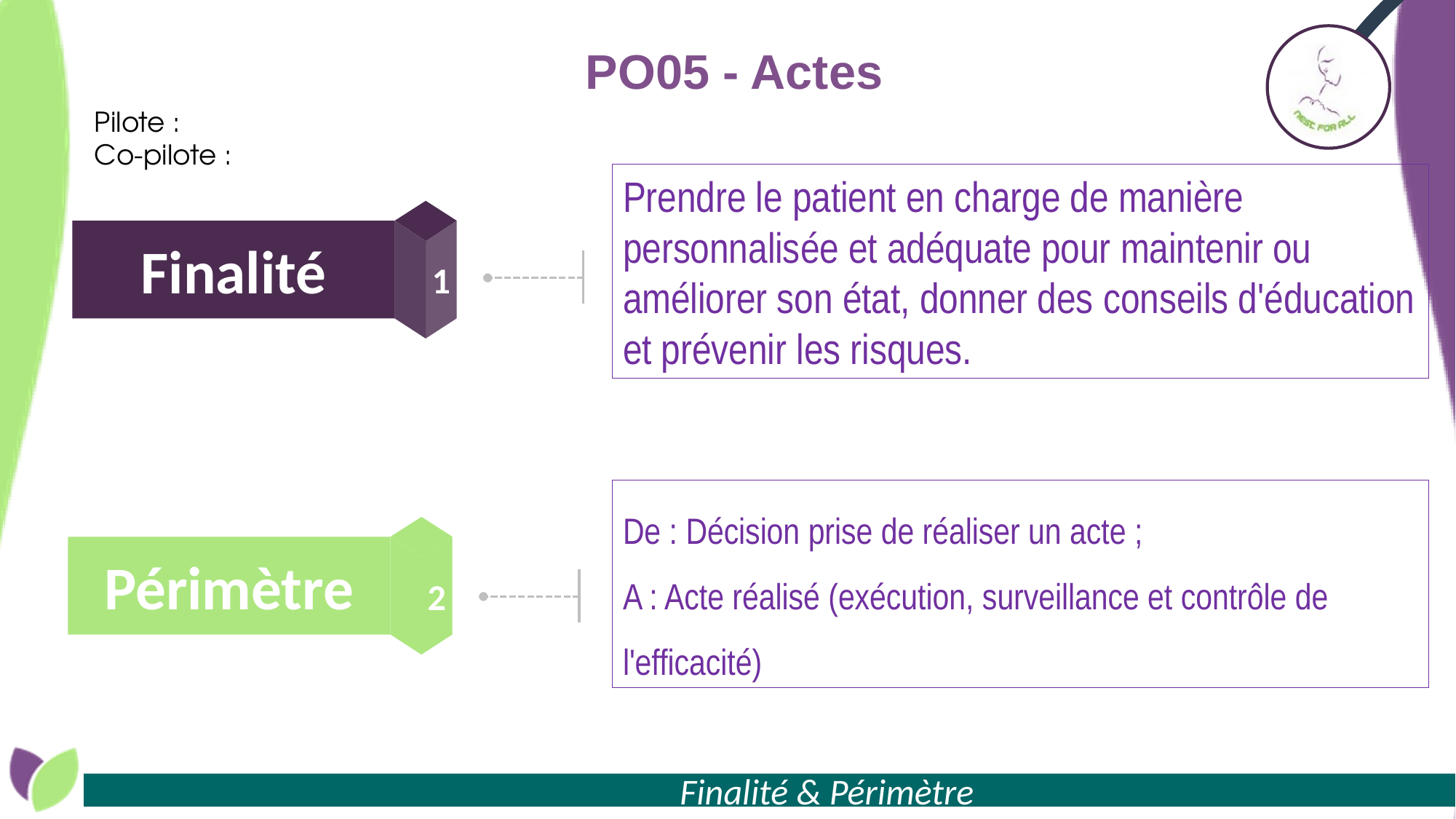

# PO05 - Actes
Pilote :
Co-pilote :
Prendre le patient en charge de manière personnalisée et adéquate pour maintenir ou améliorer son état, donner des conseils d'éducation et prévenir les risques.

1
Finalité

De : Décision prise de réaliser un acte ;
A : Acte réalisé (exécution, surveillance et contrôle de l'efficacité)

2
Périmètre

  Finalité & Périmètre